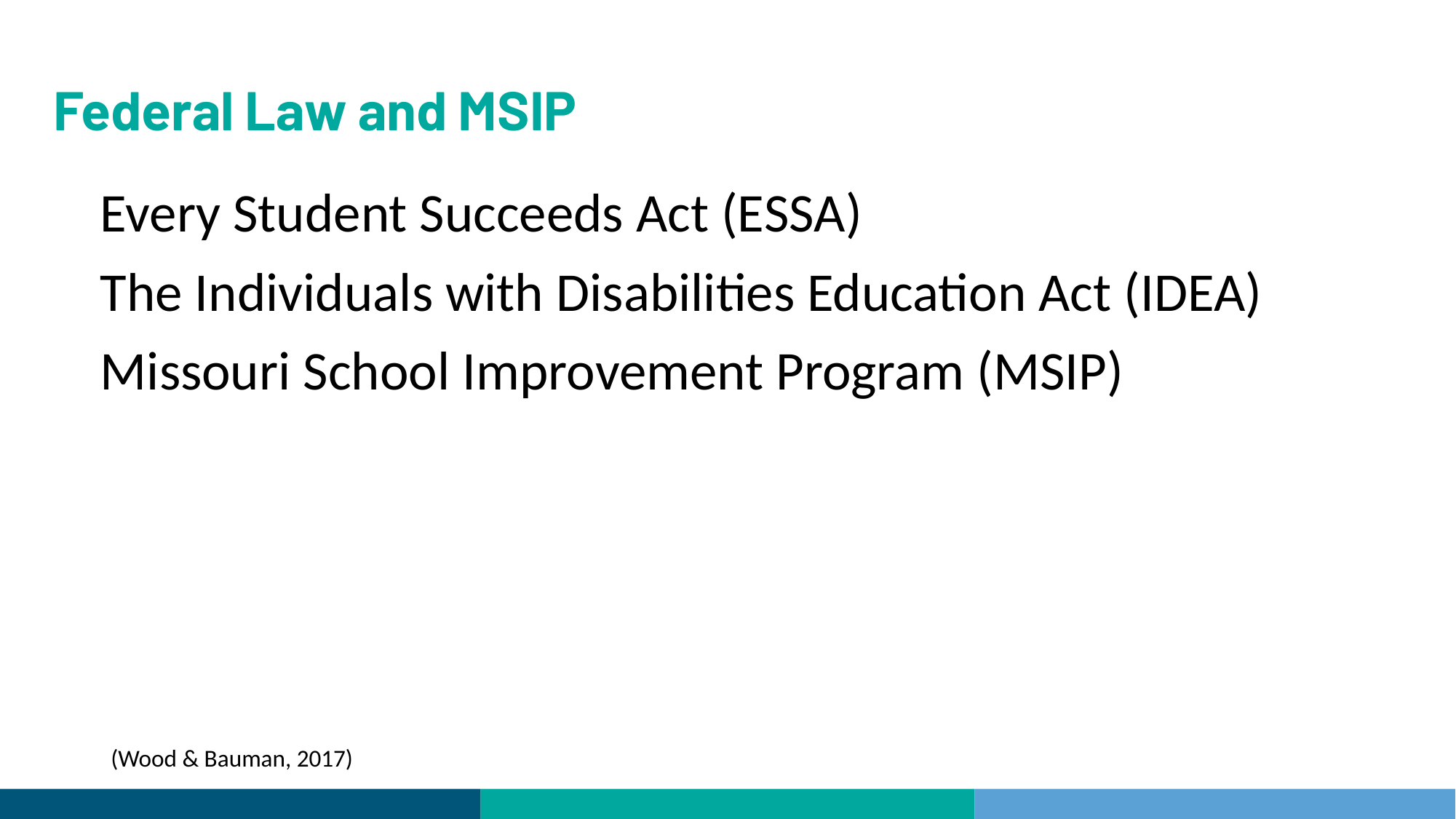

# Federal Law and MSIP
Every Student Succeeds Act (ESSA)
The Individuals with Disabilities Education Act (IDEA)
Missouri School Improvement Program (MSIP)
(Wood & Bauman, 2017)